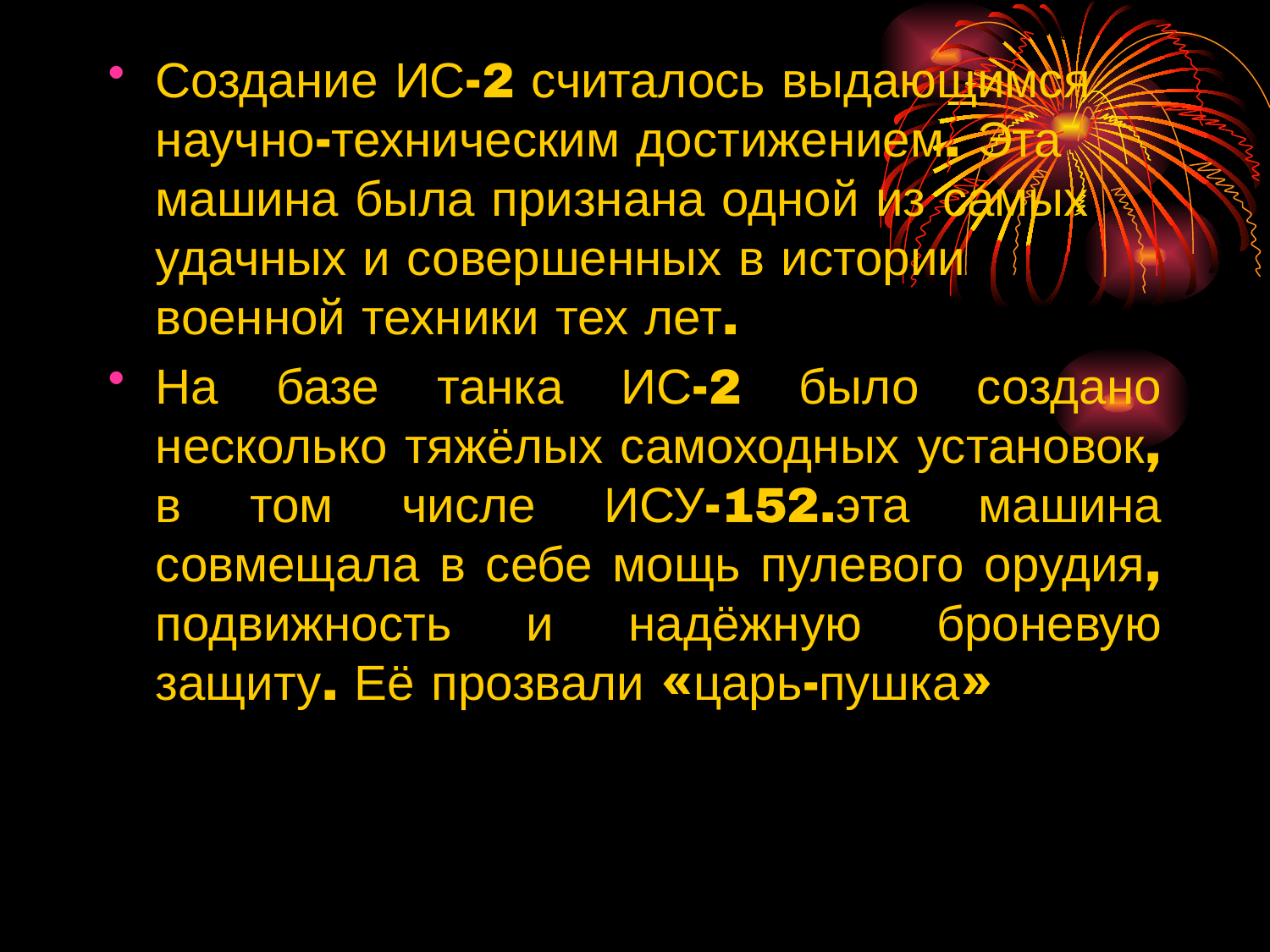

#
Создание ИС-2 считалось выдающимся научно-техническим достижением. Эта машина была признана одной из самых удачных и совершенных в истории военной техники тех лет.
На базе танка ИС-2 было создано несколько тяжёлых самоходных установок, в том числе ИСУ-152.эта машина совмещала в себе мощь пулевого орудия, подвижность и надёжную броневую защиту. Её прозвали «царь-пушка»